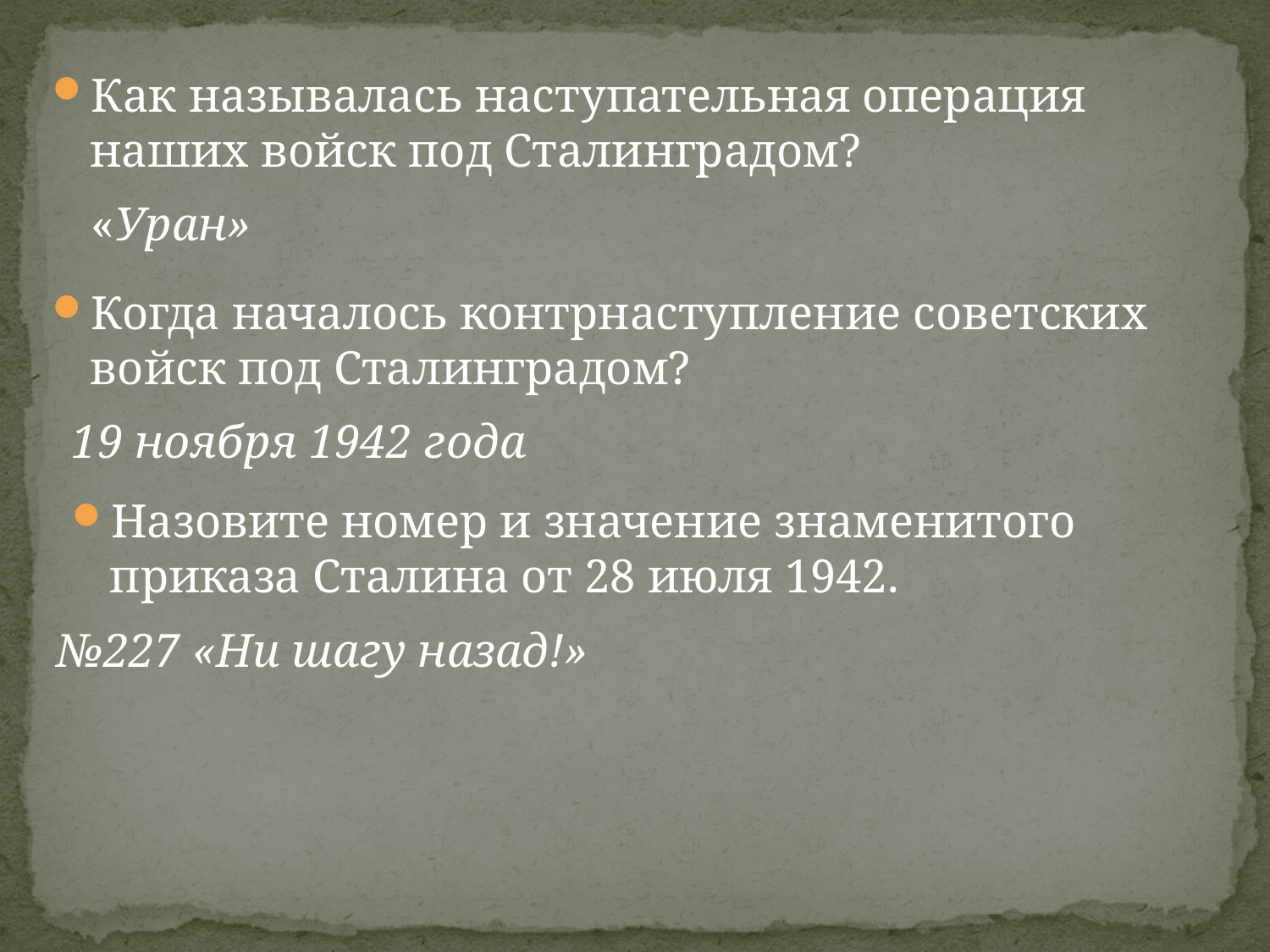

Как называлась наступательная операция наших войск под Сталинградом?

«Уран»
Когда началось контрнаступление советских войск под Сталинградом?

19 ноября 1942 года
Назовите номер и значение знаменитого приказа Сталина от 28 июля 1942.
№227 «Ни шагу назад!»